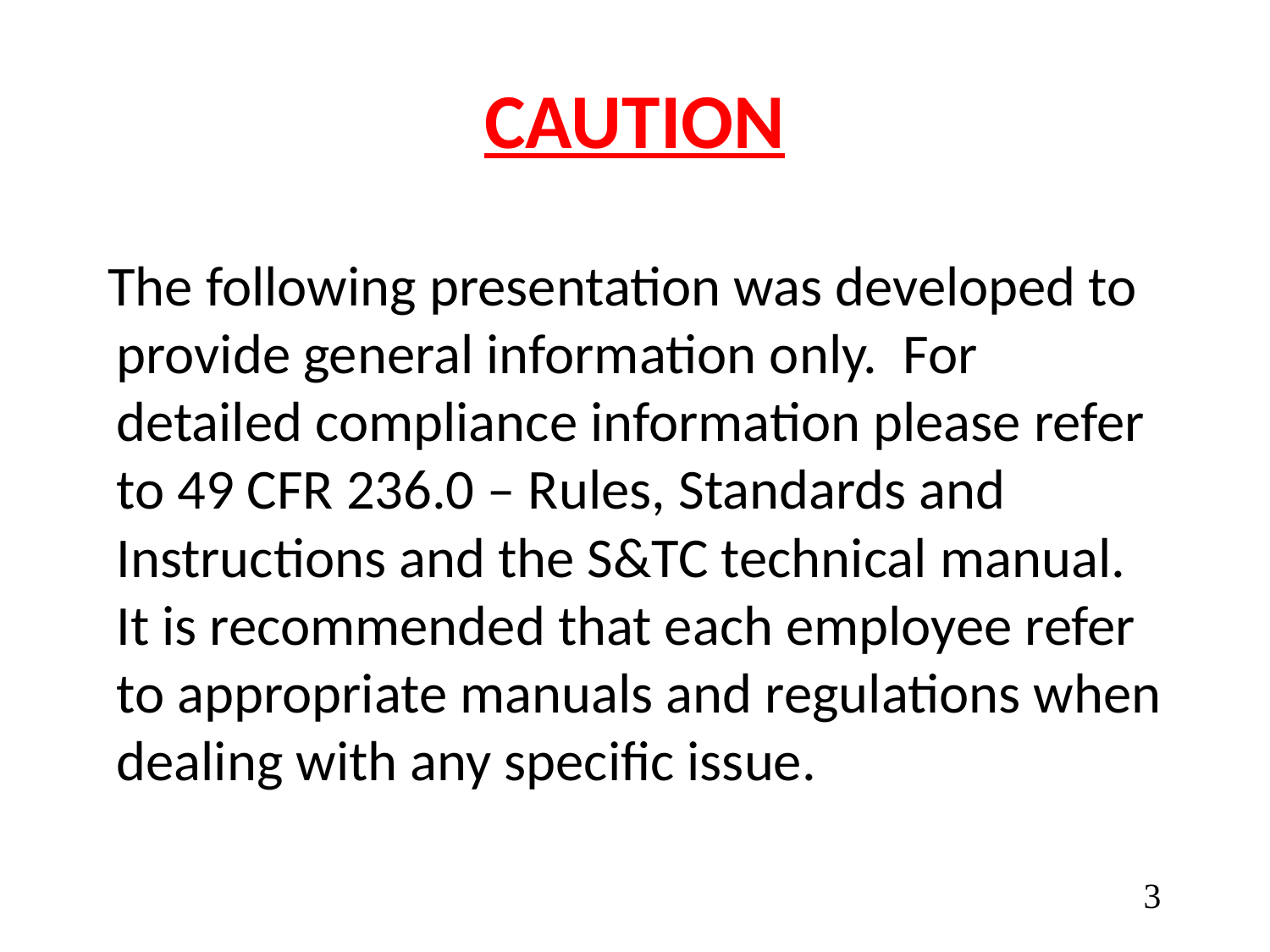

# CAUTION
The following presentation was developed to provide general information only.  For detailed compliance information please refer to 49 CFR 236.0 – Rules, Standards and Instructions and the S&TC technical manual.  It is recommended that each employee refer to appropriate manuals and regulations when dealing with any specific issue.
3